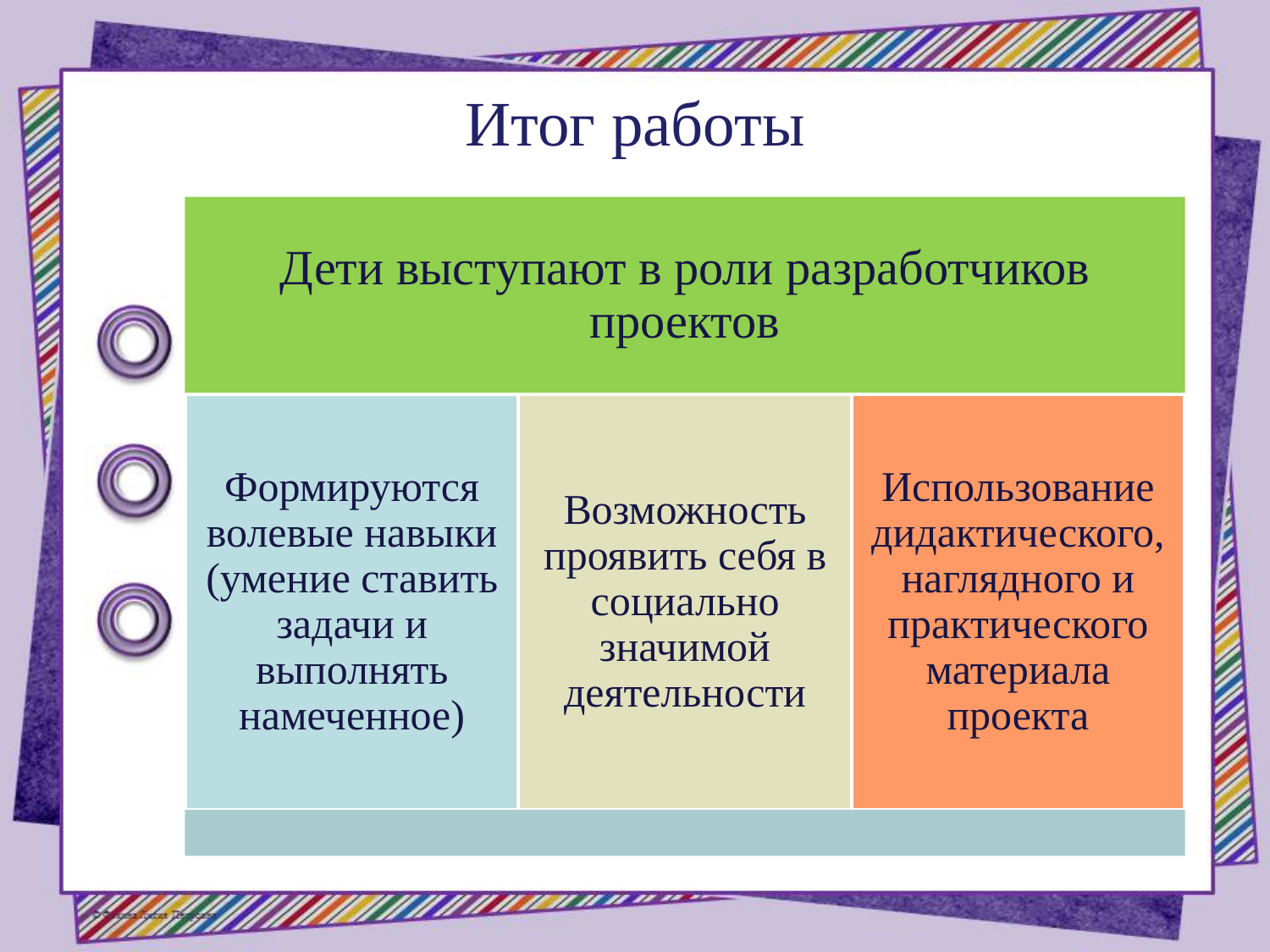

# Итог работы
Дети выступают в роли разработчиков проектов
Формируются волевые навыки (умение ставить задачи и выполнять намеченное)
Возможность проявить себя в социально значимой деятельности
Использование дидактического, наглядного и практического материала проекта